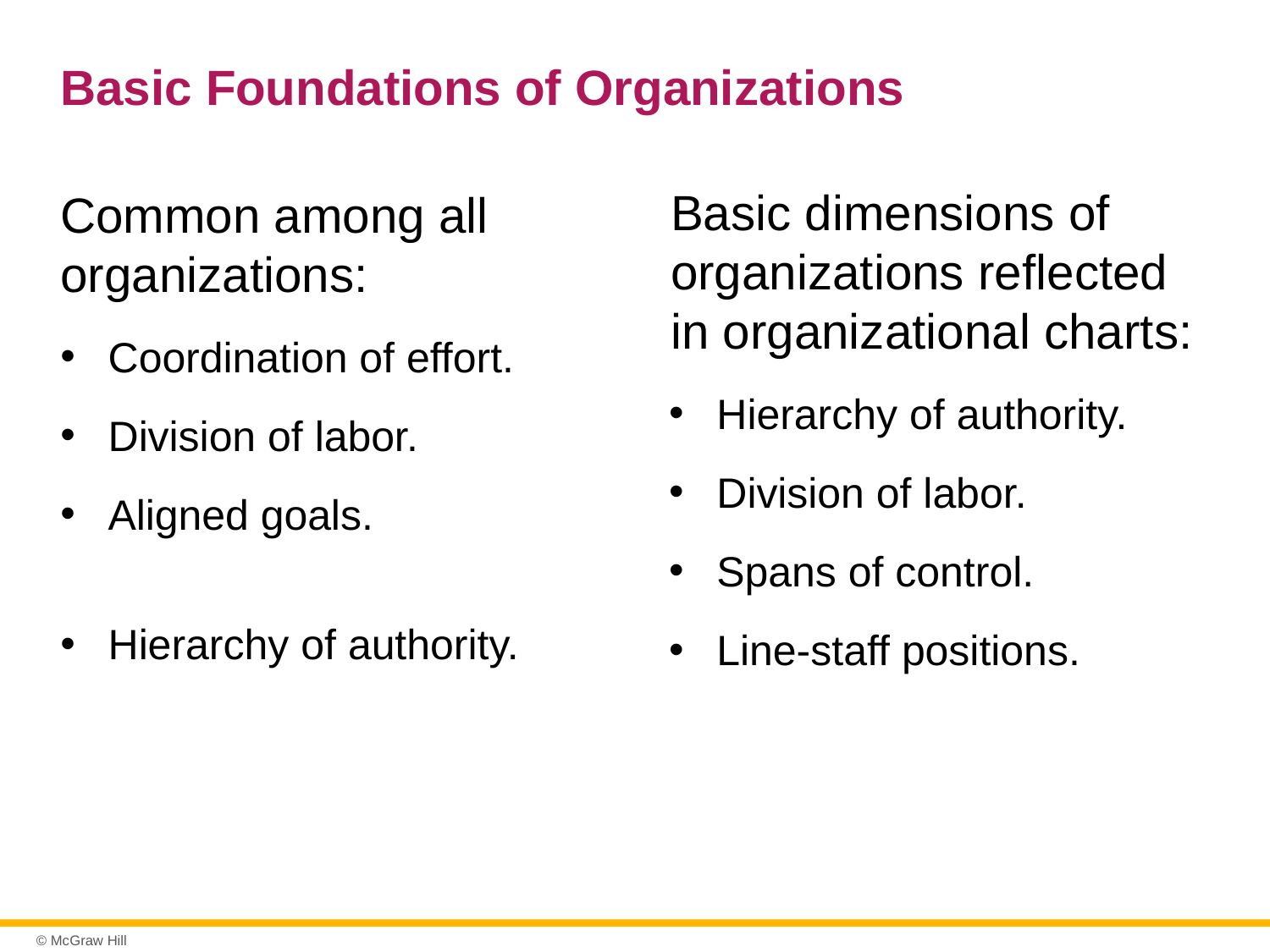

# Basic Foundations of Organizations
Basic dimensions of organizations reflected in organizational charts:
Hierarchy of authority.
Division of labor.
Spans of control.
Line-staff positions.

Common among all organizations:
Coordination of effort.
Division of labor.
Aligned goals.
Hierarchy of authority.